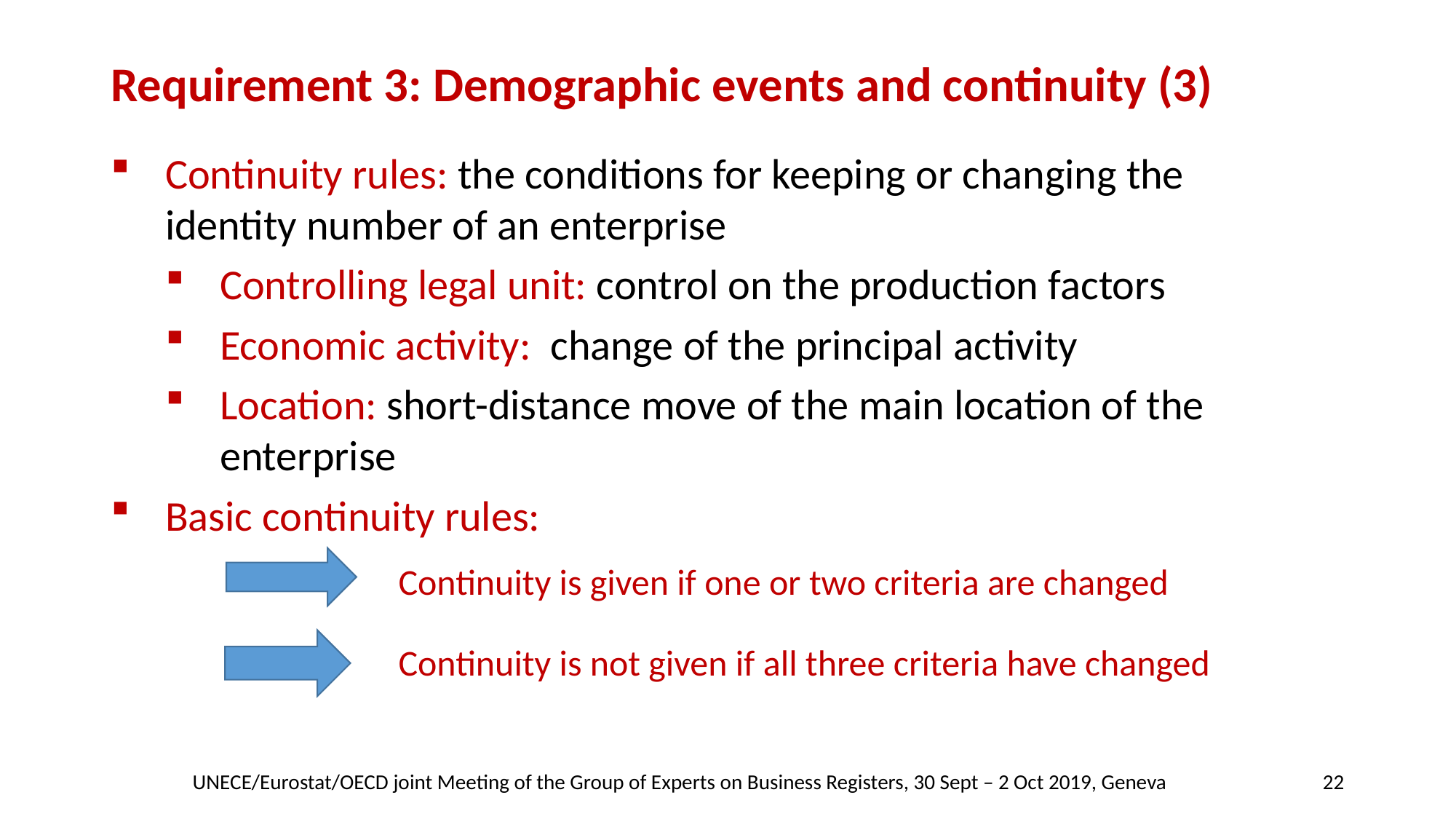

# Requirement 3: Demographic events and continuity (3)
Continuity rules: the conditions for keeping or changing the identity number of an enterprise
Controlling legal unit: control on the production factors
Economic activity:  change of the principal activity
Location: short-distance move of the main location of the enterprise
Basic continuity rules:

Continuity is given if one or two criteria are changed

Continuity is not given if all three criteria have changed
UNECE/Eurostat/OECD joint Meeting of the Group of Experts on Business Registers, 30 Sept – 2 Oct 2019, Geneva
22